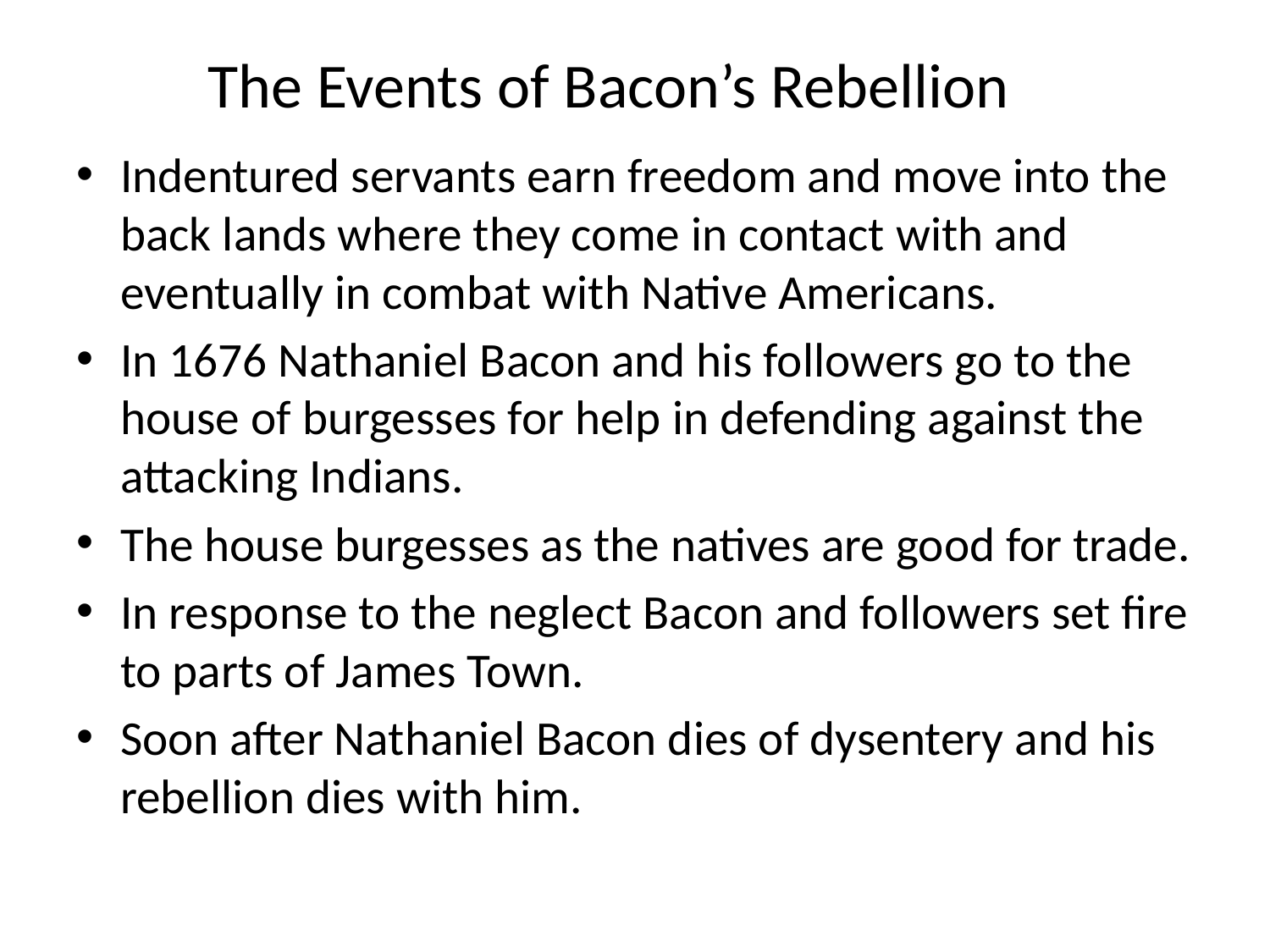

# The Events of Bacon’s Rebellion
Indentured servants earn freedom and move into the back lands where they come in contact with and eventually in combat with Native Americans.
In 1676 Nathaniel Bacon and his followers go to the house of burgesses for help in defending against the attacking Indians.
The house burgesses as the natives are good for trade.
In response to the neglect Bacon and followers set fire to parts of James Town.
Soon after Nathaniel Bacon dies of dysentery and his rebellion dies with him.